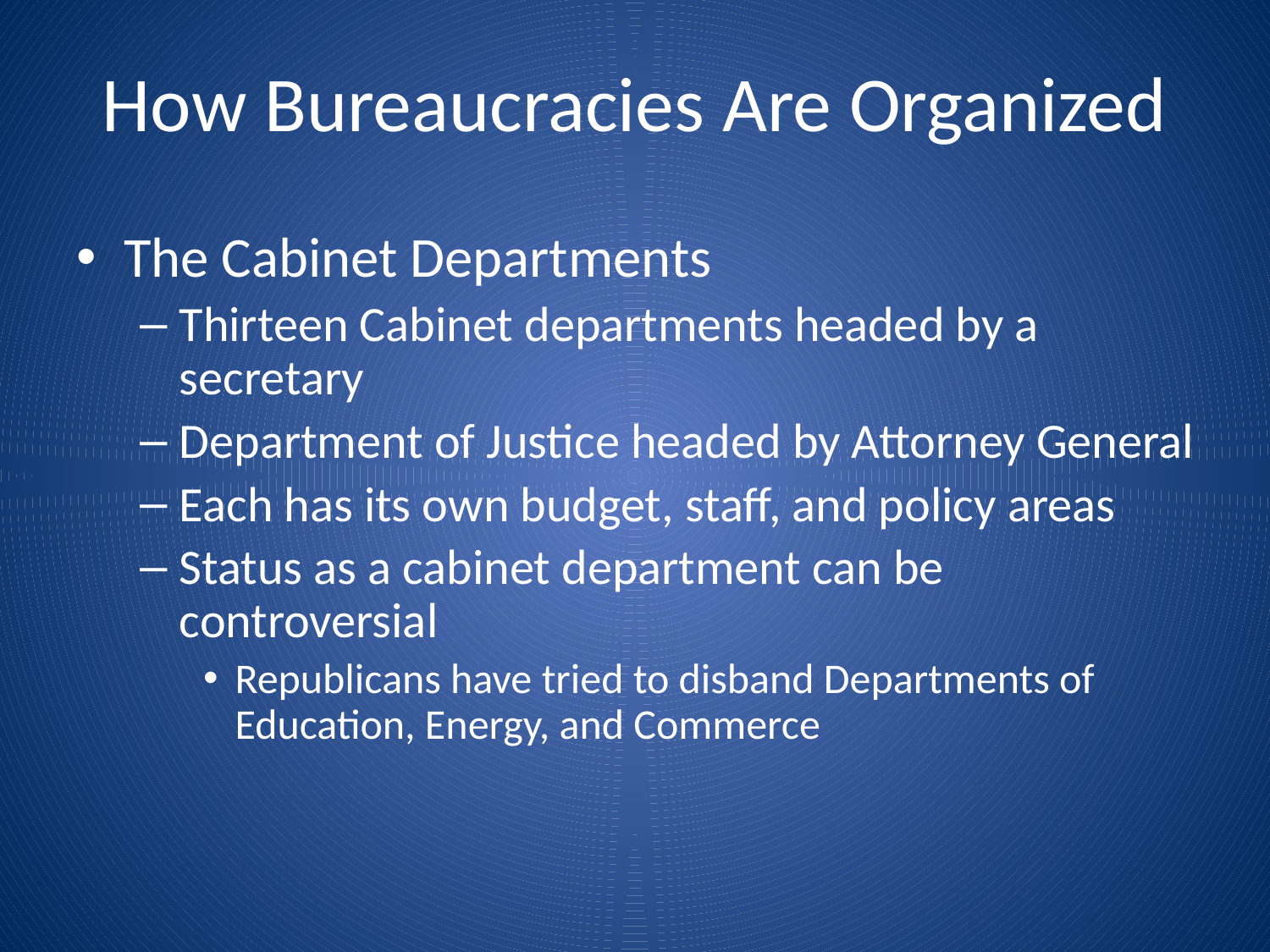

# How Bureaucracies Are Organized
The Cabinet Departments
Thirteen Cabinet departments headed by a secretary
Department of Justice headed by Attorney General
Each has its own budget, staff, and policy areas
Status as a cabinet department can be controversial
Republicans have tried to disband Departments of Education, Energy, and Commerce